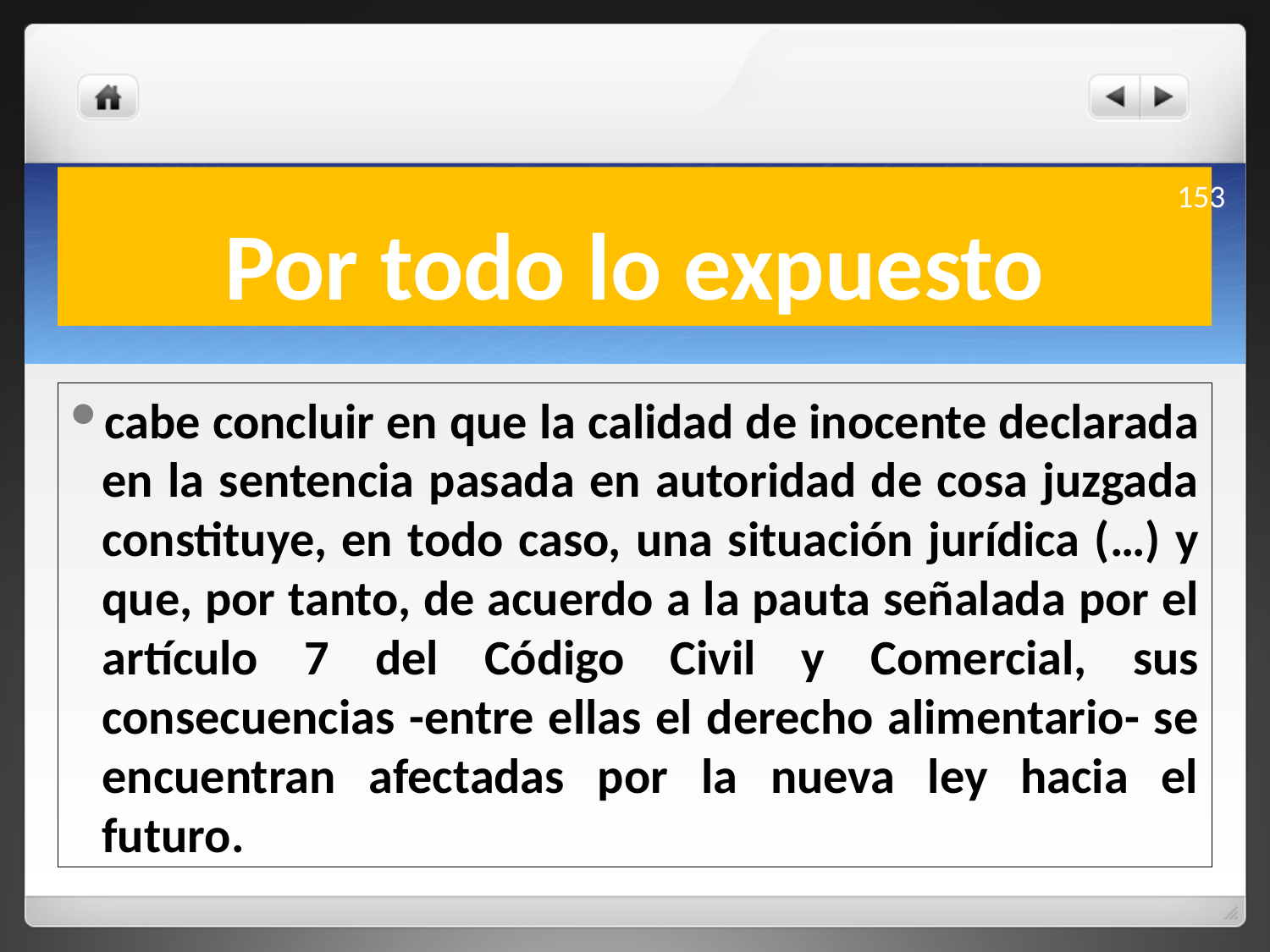

# Por todo lo expuesto
153
cabe concluir en que la calidad de inocente declarada en la sentencia pasada en autoridad de cosa juzgada constituye, en todo caso, una situación jurídica (…) y que, por tanto, de acuerdo a la pauta señalada por el artículo 7 del Código Civil y Comercial, sus consecuencias -entre ellas el derecho alimentario- se encuentran afectadas por la nueva ley hacia el futuro.